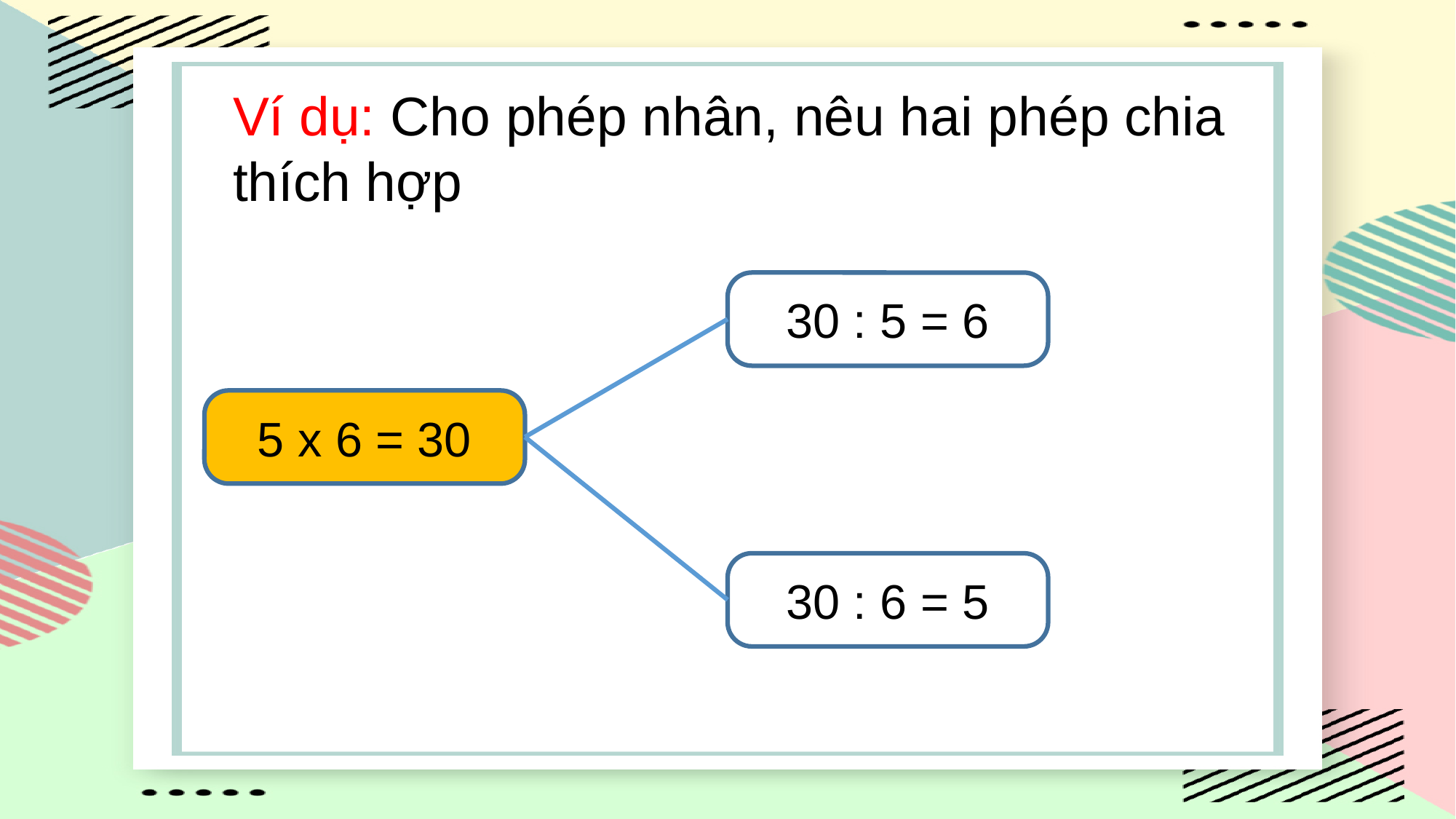

Ví dụ: Cho phép nhân, nêu hai phép chia thích hợp
30 : 5 = 6
5 x 6 = 30
30 : 6 = 5